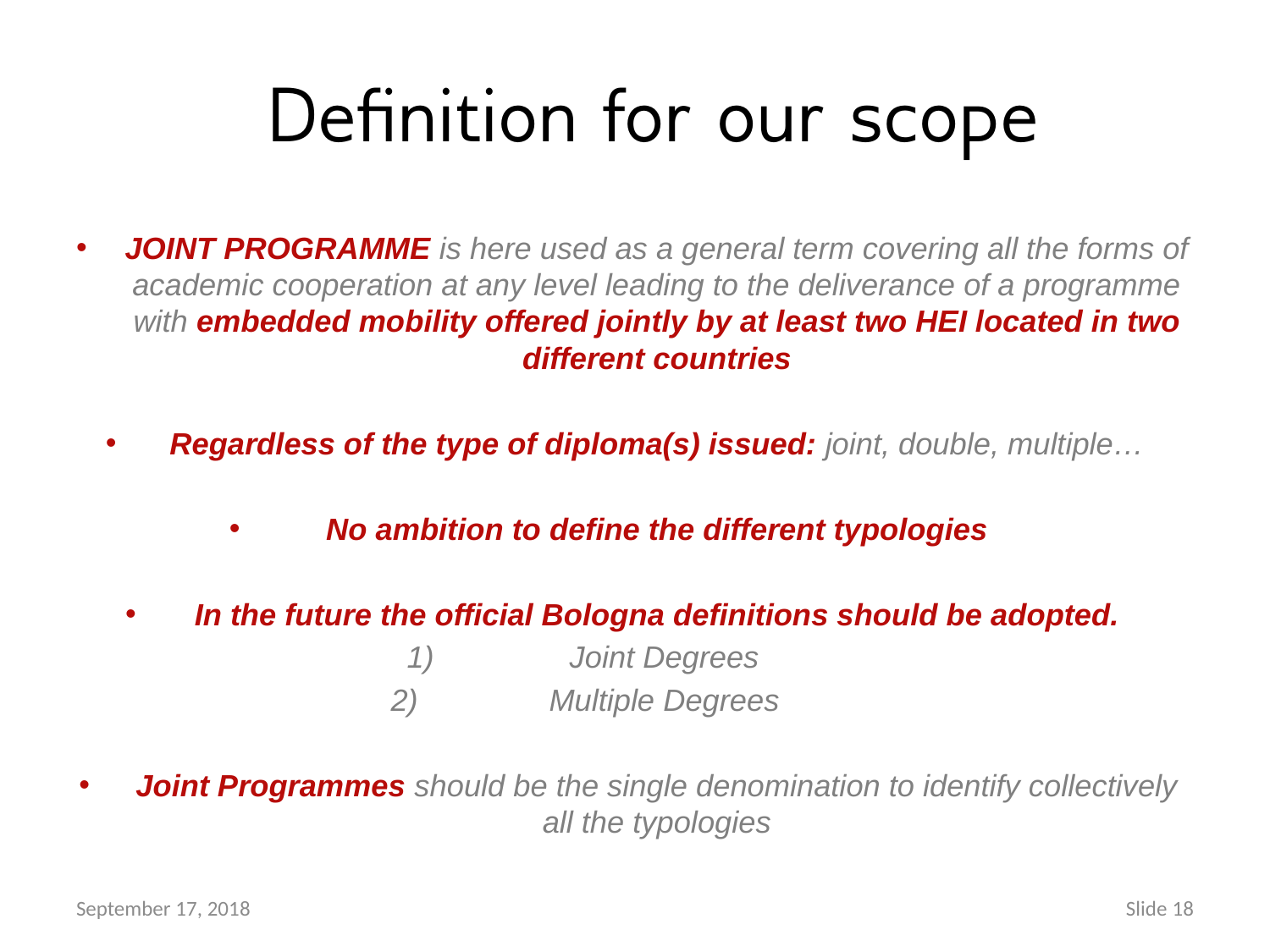

# Definition for our scope
JOINT PROGRAMME is here used as a general term covering all the forms of academic cooperation at any level leading to the deliverance of a programme with embedded mobility offered jointly by at least two HEI located in two different countries

Regardless of the type of diploma(s) issued: joint, double, multiple…

No ambition to define the different typologies

In the future the official Bologna definitions should be adopted.
Joint Degrees
Multiple Degrees

Joint Programmes should be the single denomination to identify collectively all the typologies
September 17, 2018
Slide 18